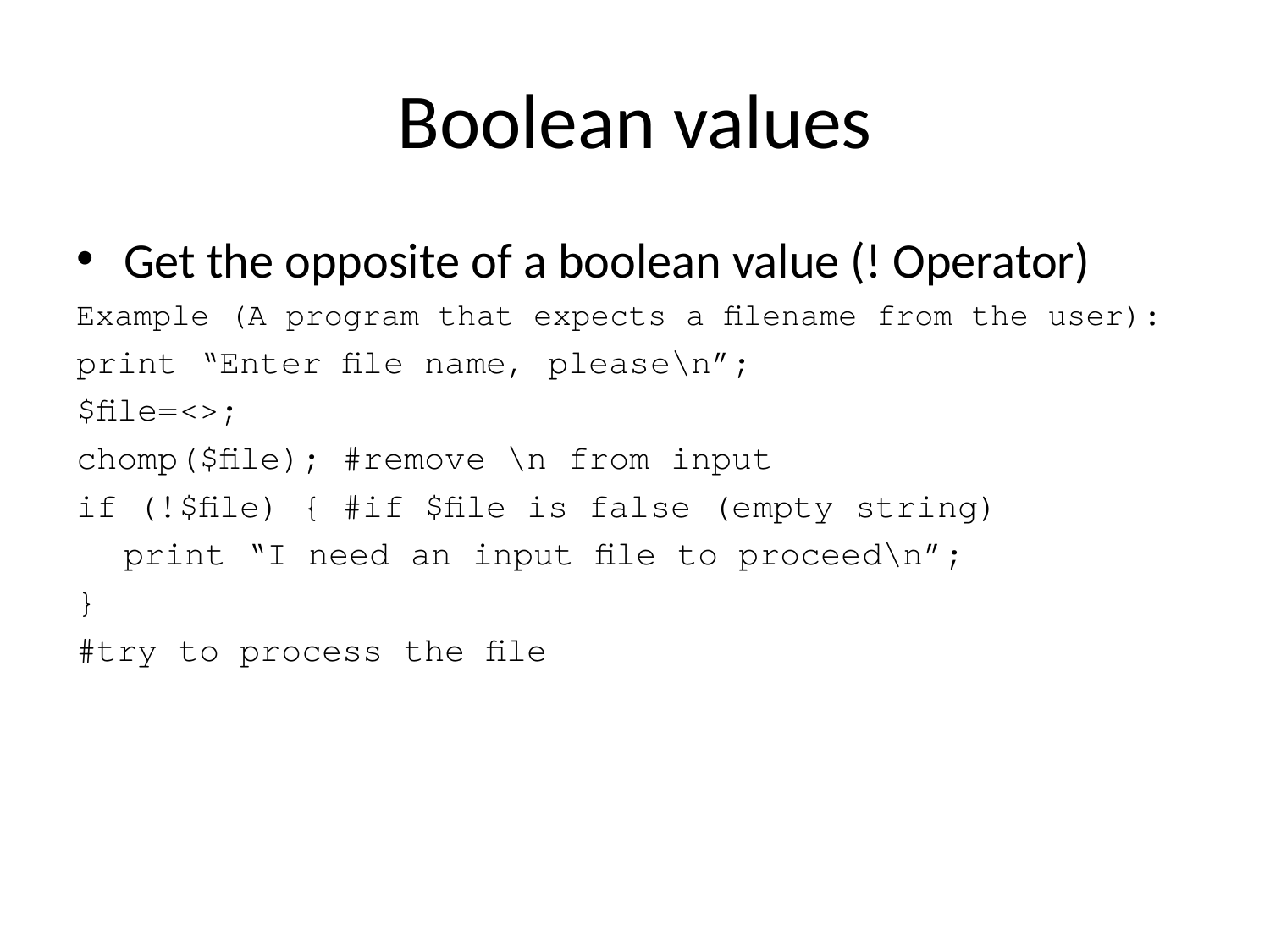

# Boolean values
Get the opposite of a boolean value (! Operator)
Example (A program that expects a filename from the user):
print “Enter file name, please\n”;
$file=<>;
chomp($file); #remove \n from input
if (!$file) { #if $file is false (empty string)
	print “I need an input file to proceed\n”;
}
#try to process the file